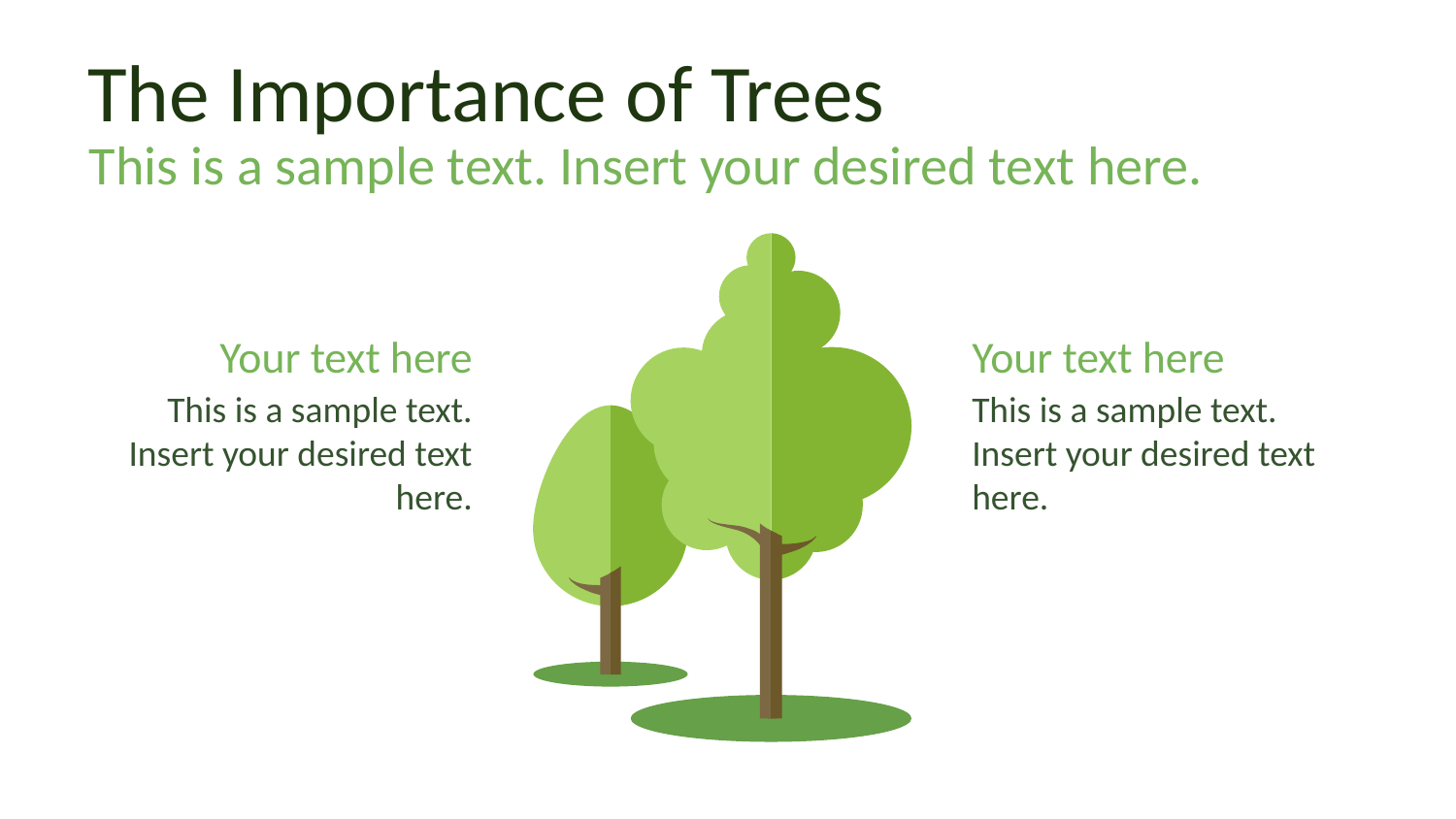

# The Importance of Trees
This is a sample text. Insert your desired text here.
Your text here
Your text here
This is a sample text. Insert your desired text here.
This is a sample text. Insert your desired text here.